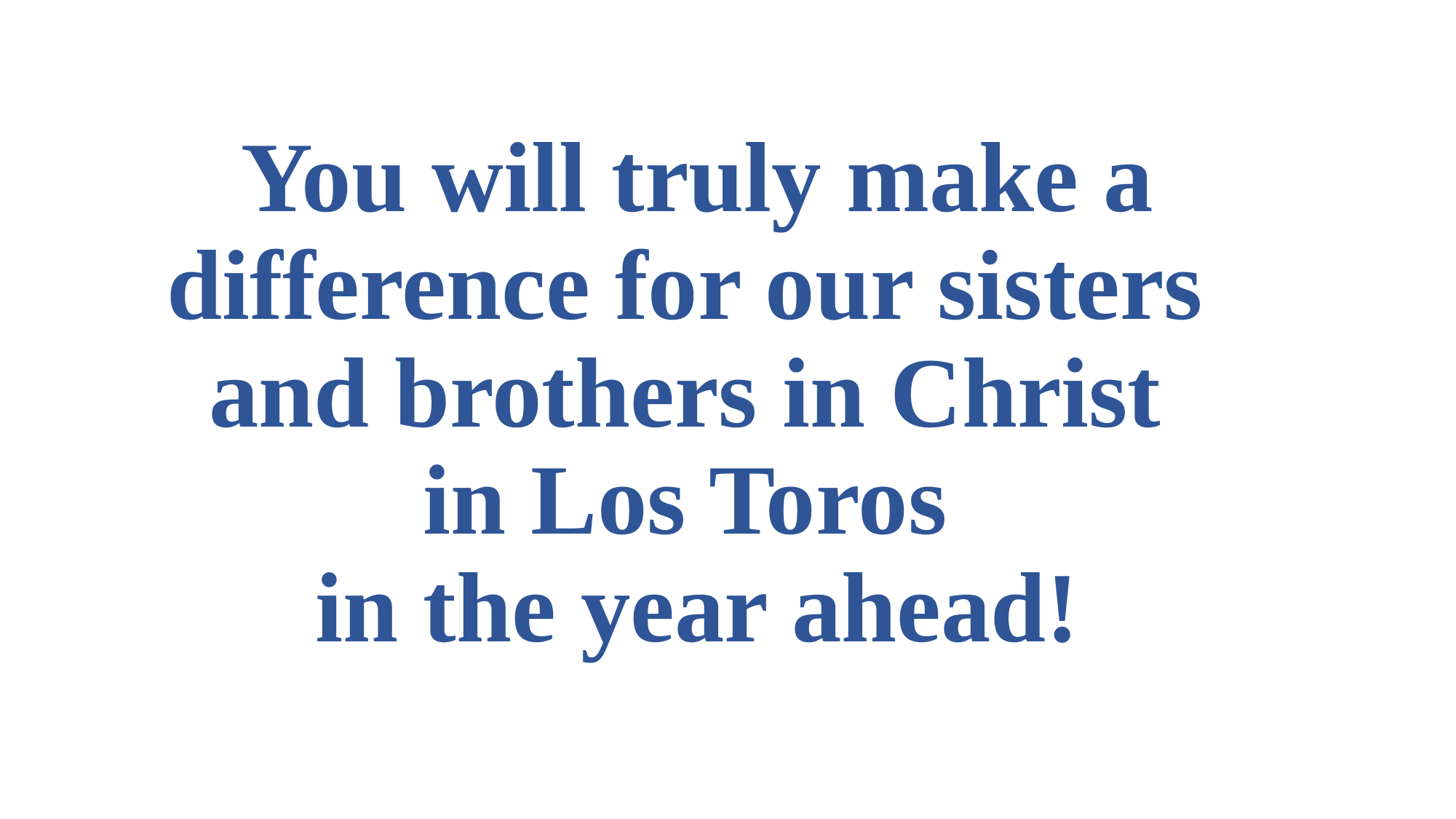

# You will truly make a difference for our sisters and brothers in Christ in Los Toros in the year ahead!